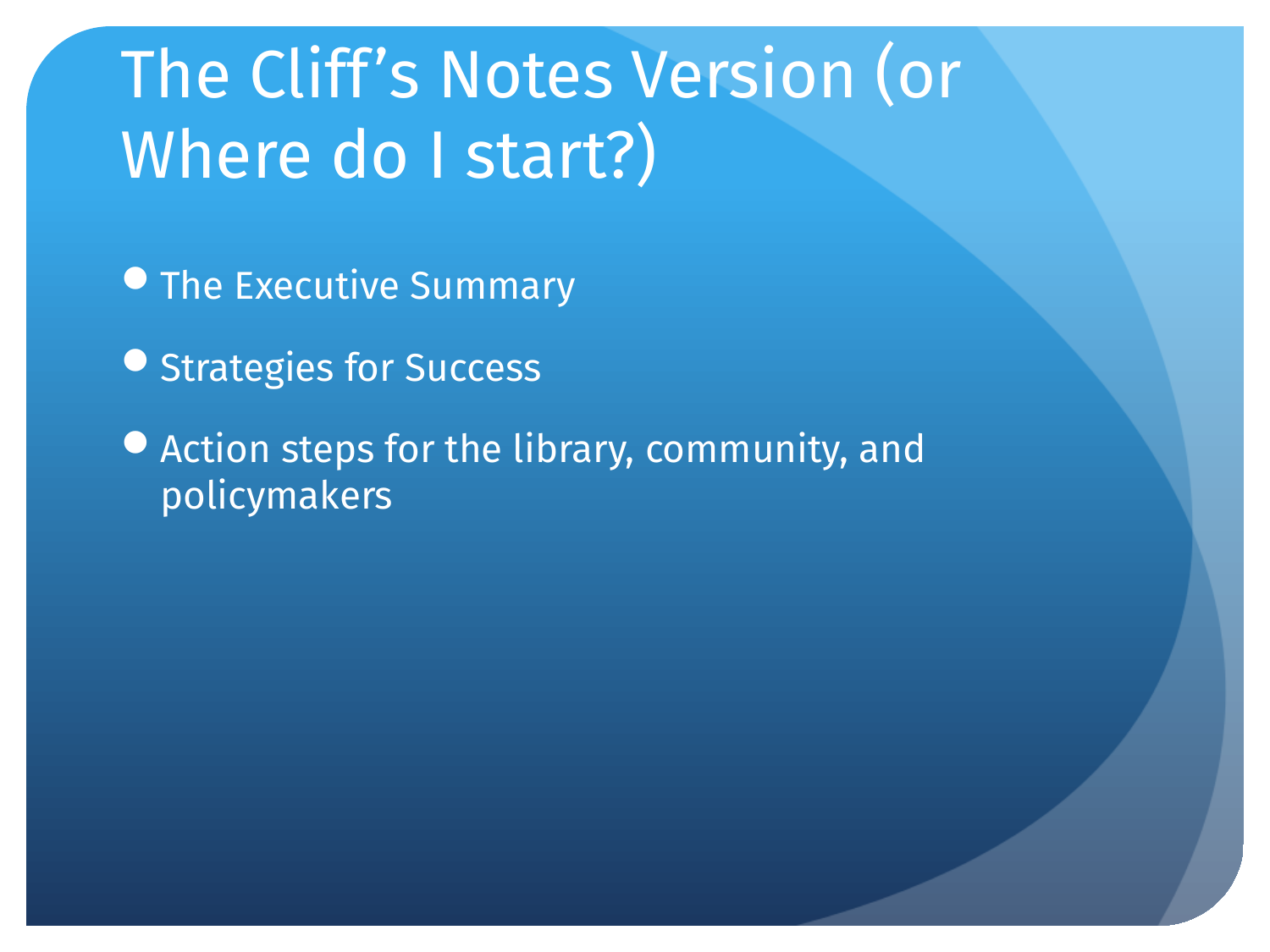

# The Cliff’s Notes Version (or Where do I start?)
The Executive Summary
Strategies for Success
Action steps for the library, community, and policymakers